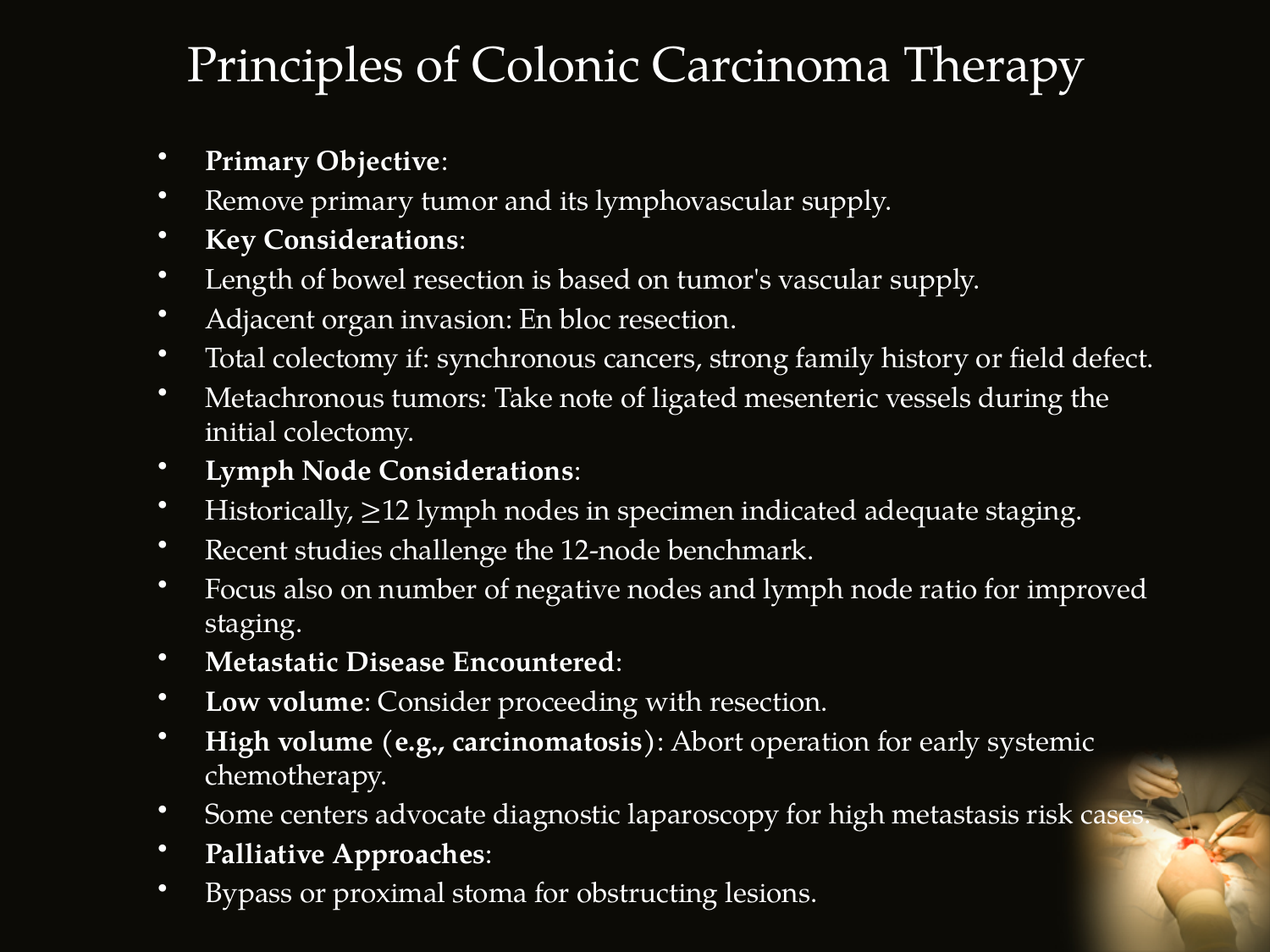

# Principles of Colonic Carcinoma Therapy
Primary Objective:
Remove primary tumor and its lymphovascular supply.
Key Considerations:
Length of bowel resection is based on tumor's vascular supply.
Adjacent organ invasion: En bloc resection.
Total colectomy if: synchronous cancers, strong family history or field defect.
Metachronous tumors: Take note of ligated mesenteric vessels during the initial colectomy.
Lymph Node Considerations:
Historically, ≥12 lymph nodes in specimen indicated adequate staging.
Recent studies challenge the 12-node benchmark.
Focus also on number of negative nodes and lymph node ratio for improved staging.
Metastatic Disease Encountered:
Low volume: Consider proceeding with resection.
High volume (e.g., carcinomatosis): Abort operation for early systemic chemotherapy.
Some centers advocate diagnostic laparoscopy for high metastasis risk cases.
Palliative Approaches:
Bypass or proximal stoma for obstructing lesions.